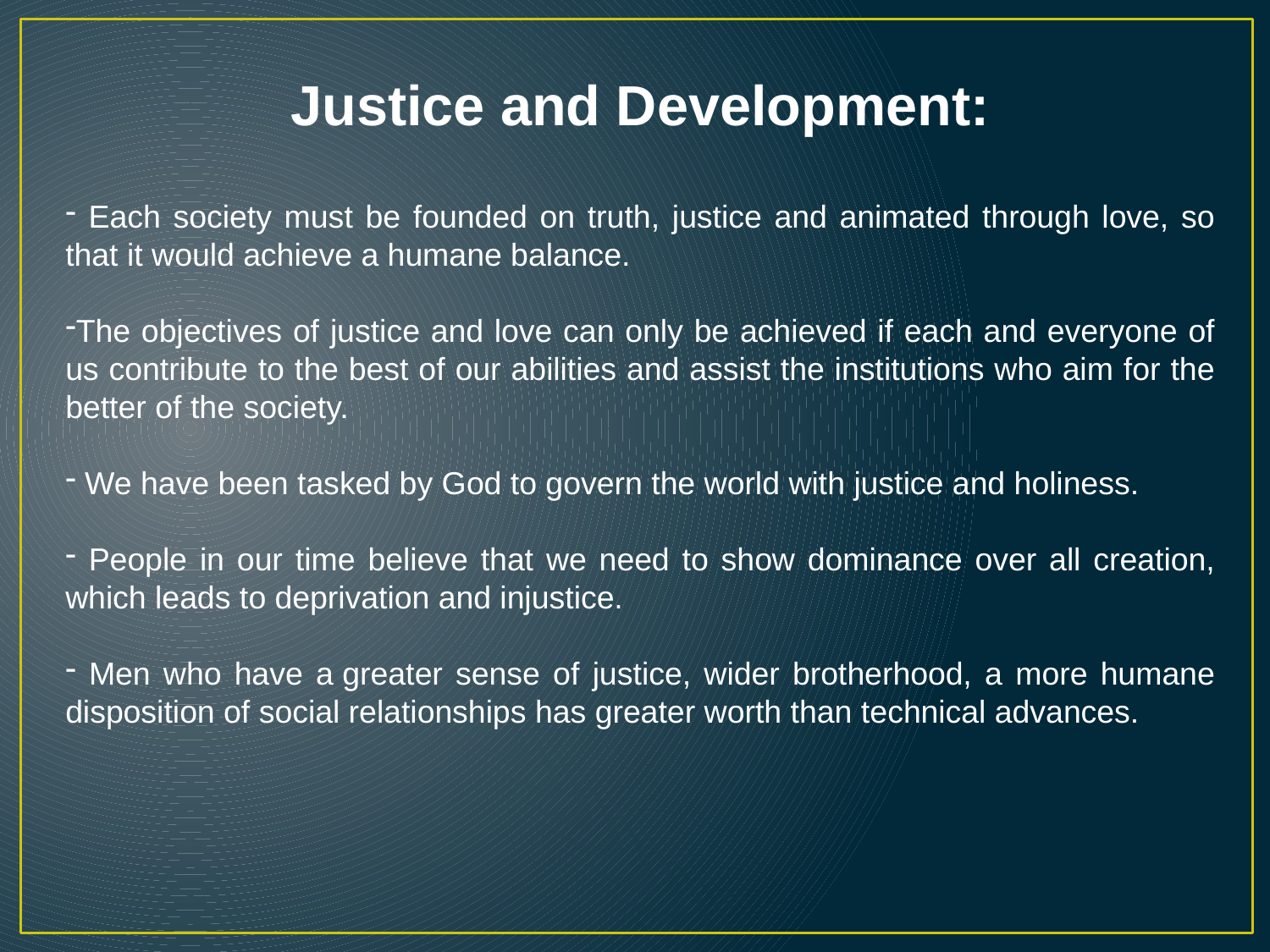

Justice and Development:

 Each society must be founded on truth, justice and animated through love, so that it would achieve a humane balance.

The objectives of justice and love can only be achieved if each and everyone of us contribute to the best of our abilities and assist the institutions who aim for the better of the society.

 We have been tasked by God to govern the world with justice and holiness.

 People in our time believe that we need to show dominance over all creation, which leads to deprivation and injustice.

 Men who have a greater sense of justice, wider brotherhood, a more humane disposition of social relationships has greater worth than technical advances.